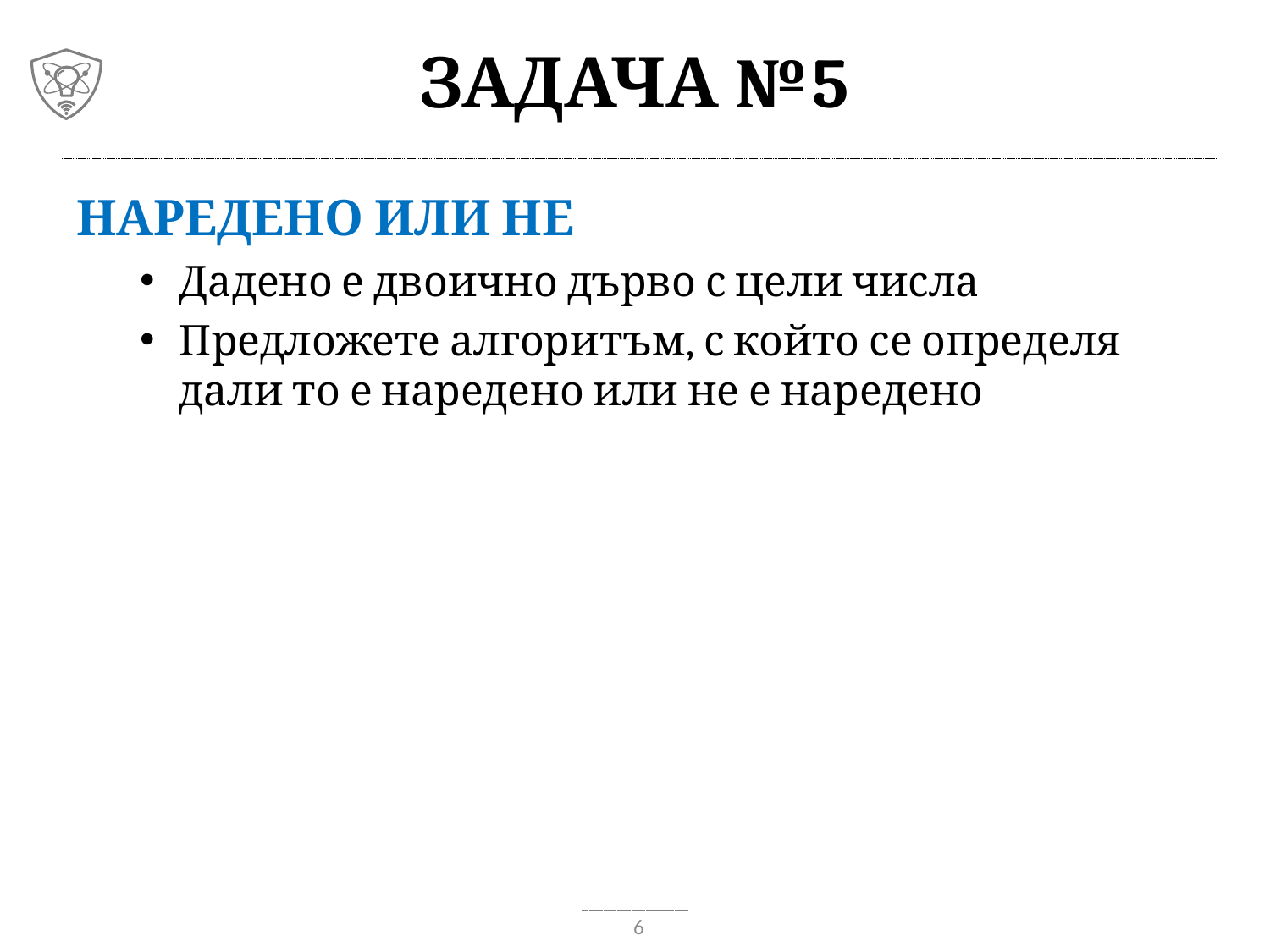

# Задача №5
Наредено или не
Дадено е двоично дърво с цели числа
Предложете алгоритъм, с който се определя дали то е наредено или не е наредено
6